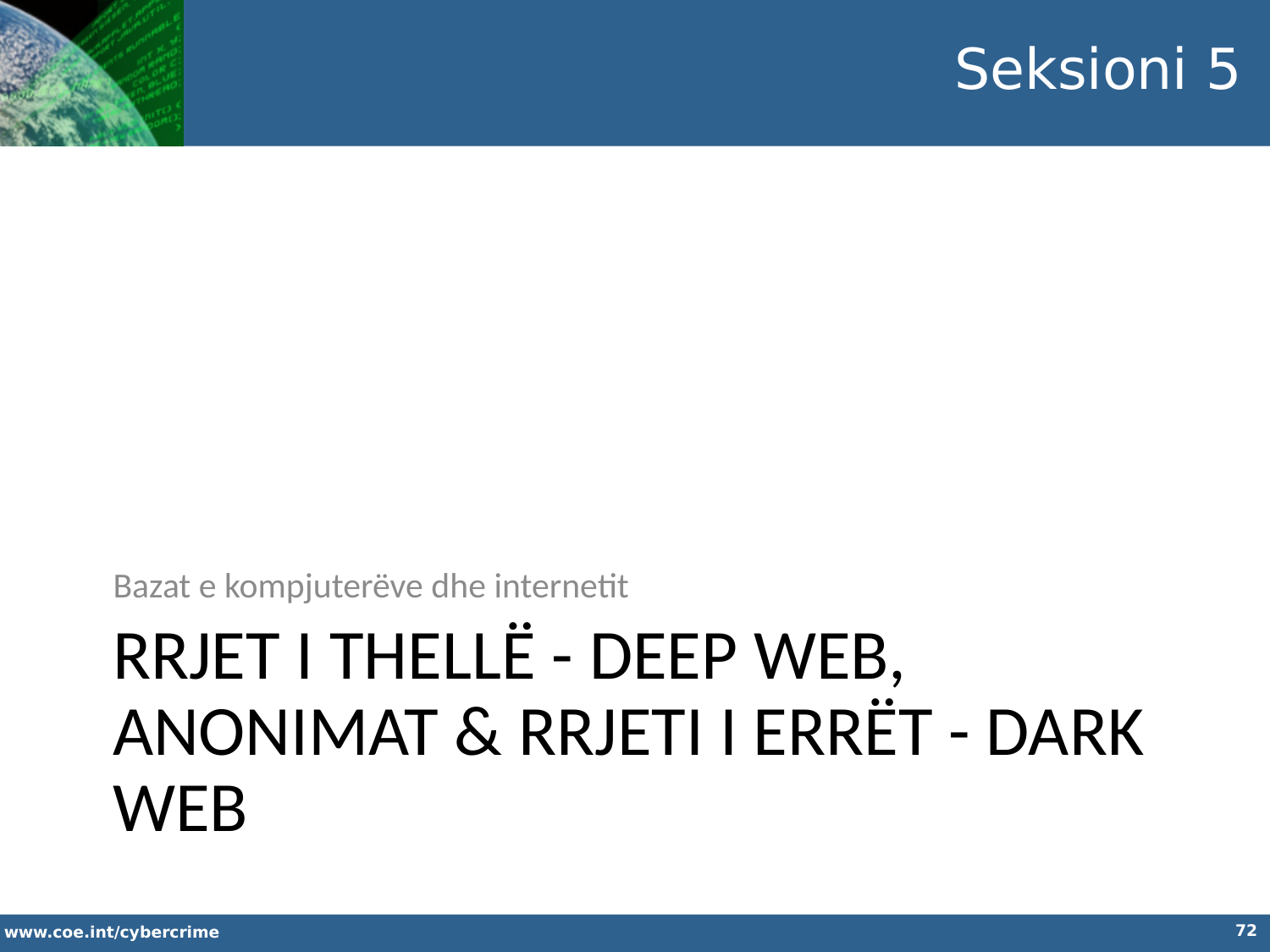

Seksioni 5
Bazat e kompjuterëve dhe internetit
# Rrjet i thellë - deep web, anonimat & Rrjeti i errët - dark web